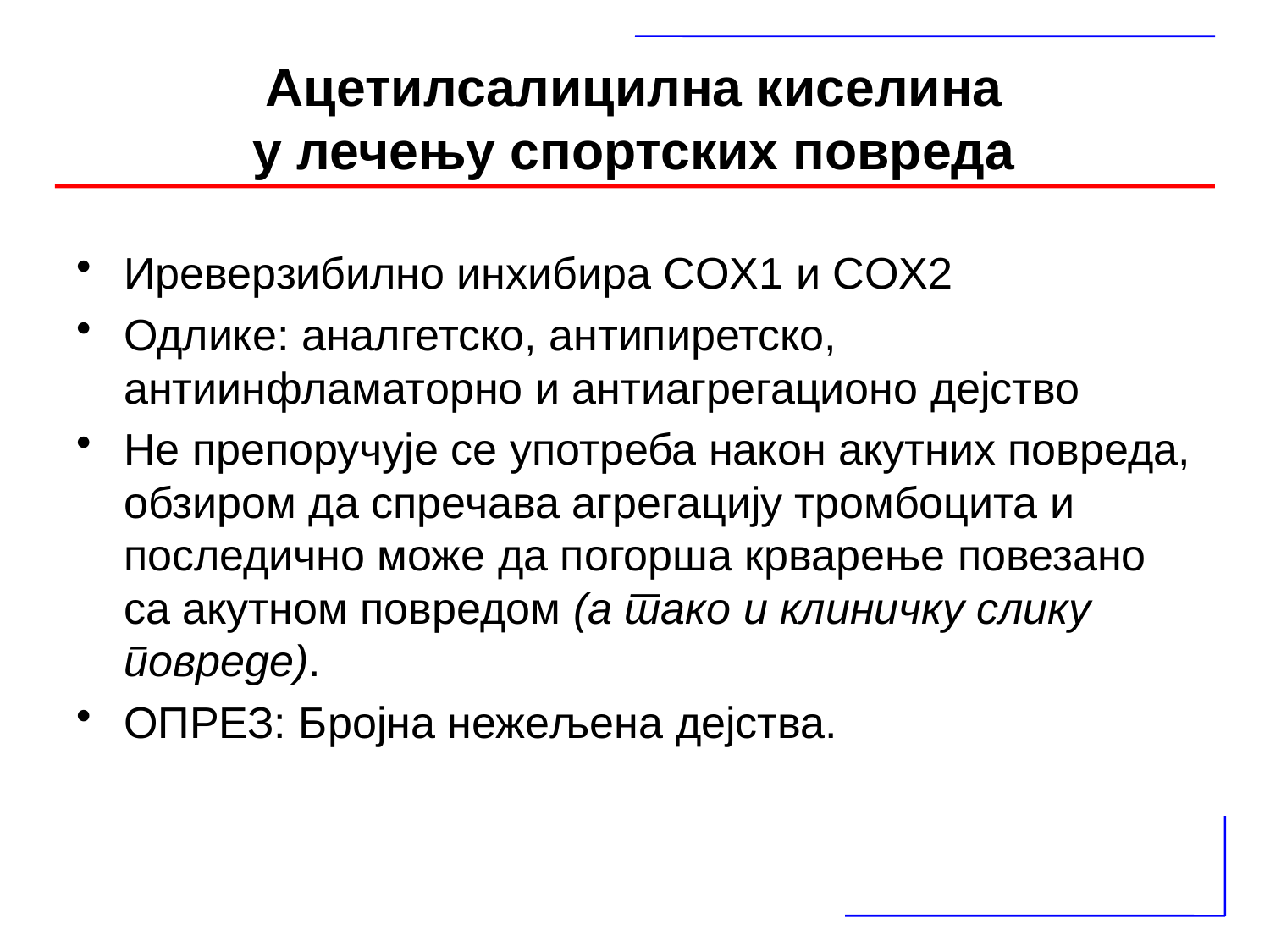

# Ацетилсалицилна киселина у лечењу спортских повреда
Иреверзибилно инхибира COX1 и COX2
Одлике: аналгетско, антипиретско, антиинфламаторно и антиагрегационо дејство
Не препоручује се употреба након акутних повреда, обзиром да спречава агрегацију тромбоцита и последично може да погорша крварење повезано са акутном повредом (а тако и клиничку слику повреде).
ОПРЕЗ: Бројна нежељена дејства.